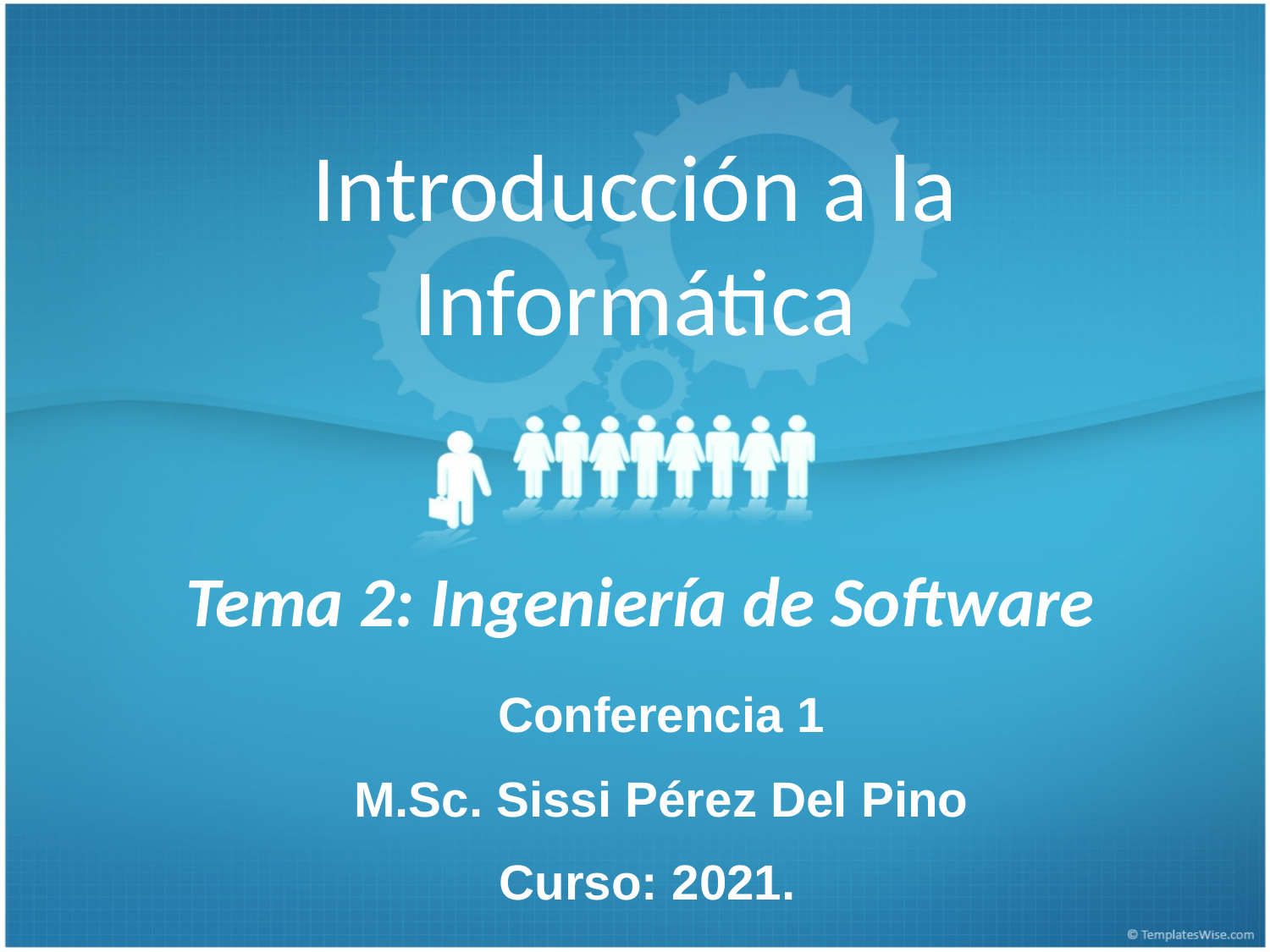

# Introducción a la Informática
Tema 2: Ingeniería de Software
Conferencia 1
M.Sc. Sissi Pérez Del Pino
Curso: 2021.